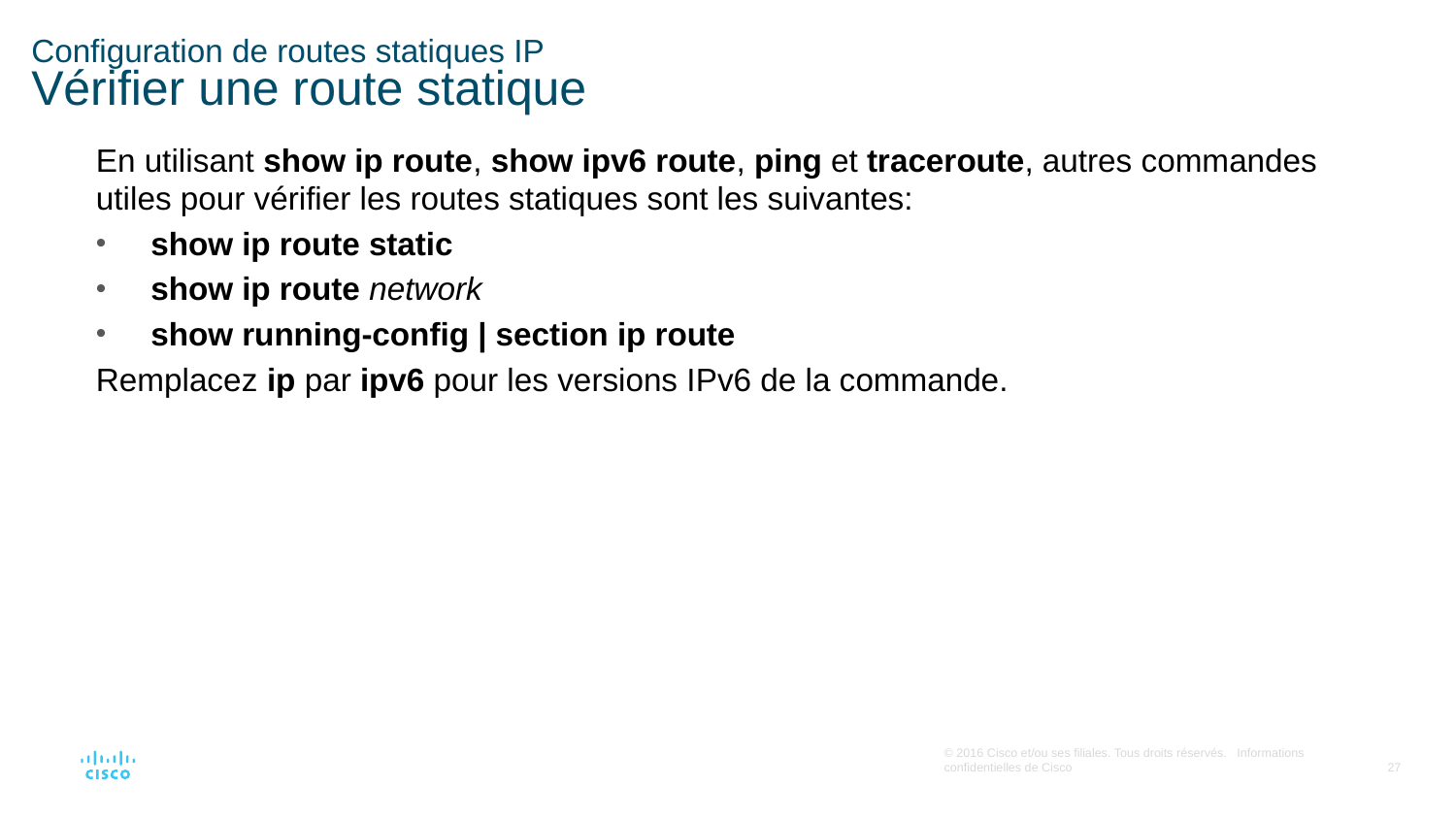

# Configuration de routes statiques IP Vérifier une route statique
En utilisant show ip route, show ipv6 route, ping et traceroute, autres commandes utiles pour vérifier les routes statiques sont les suivantes:
show ip route static
show ip route network
show running-config | section ip route
Remplacez ip par ipv6 pour les versions IPv6 de la commande.